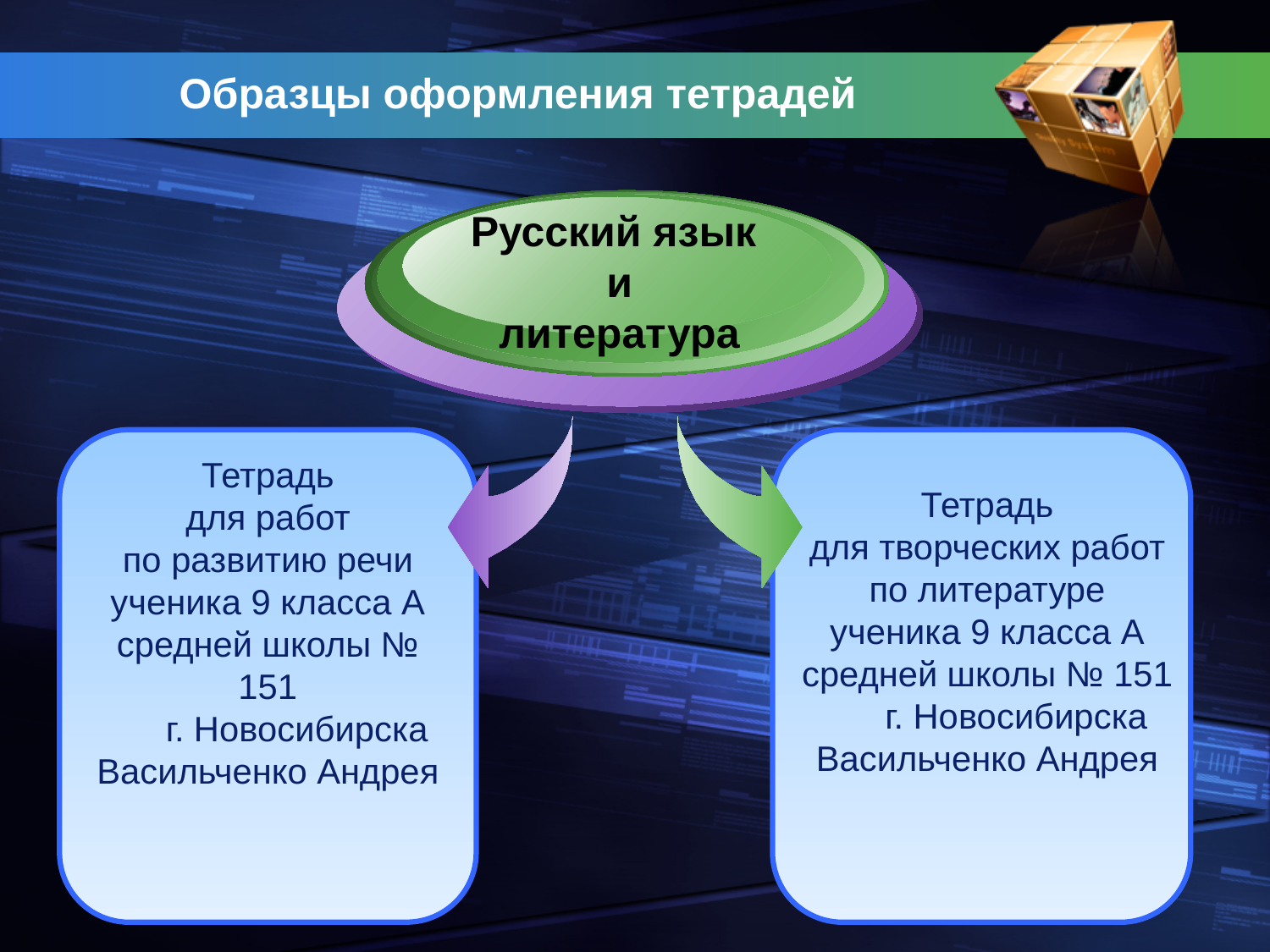

# Образцы оформления тетрадей

Русский язык
и
литература

Тетрадь
для работ
по развитию речи
ученика 9 класса А
средней школы № 151
      г. Новосибирска
Васильченко Андрея

Тетрадь
для творческих работ
по литературе
ученика 9 класса А
средней школы № 151
      г. Новосибирска
Васильченко Андрея